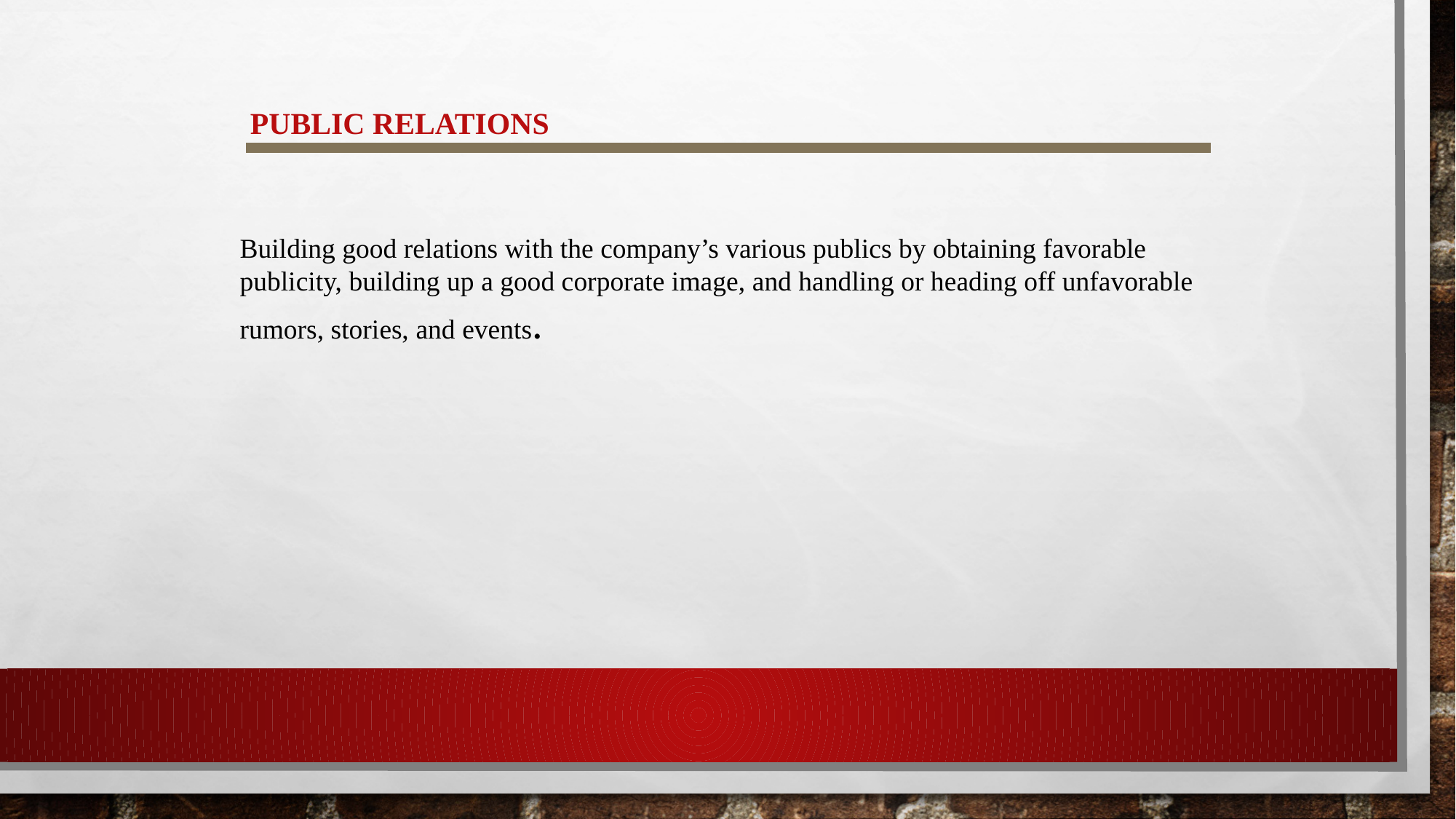

# Public Relations

Building good relations with the company’s various publics by obtaining favorable publicity, building up a good corporate image, and handling or heading off unfavorable rumors, stories, and events.